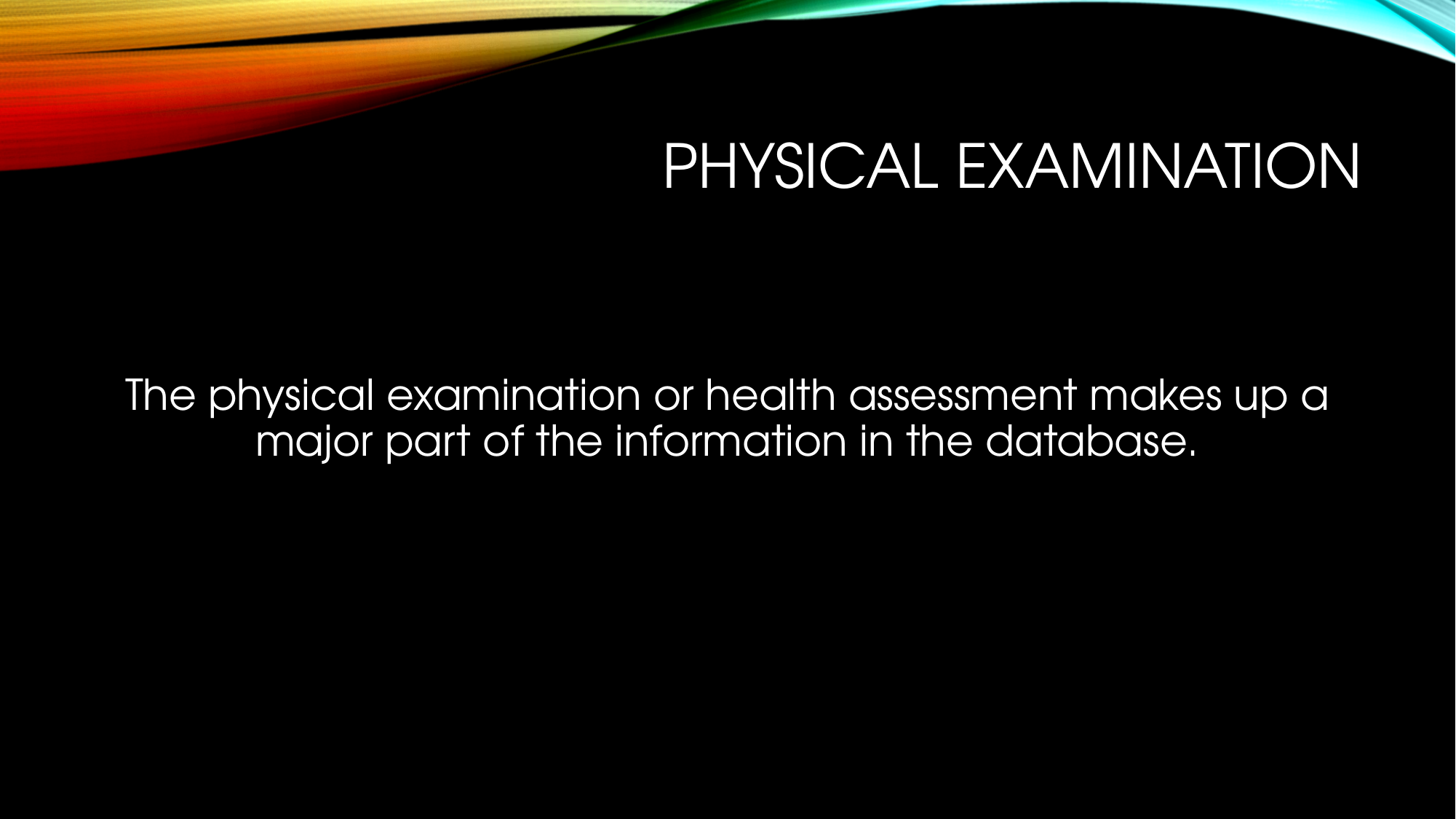

# Physical Examination

The physical examination or health assessment makes up a major part of the information in the database.